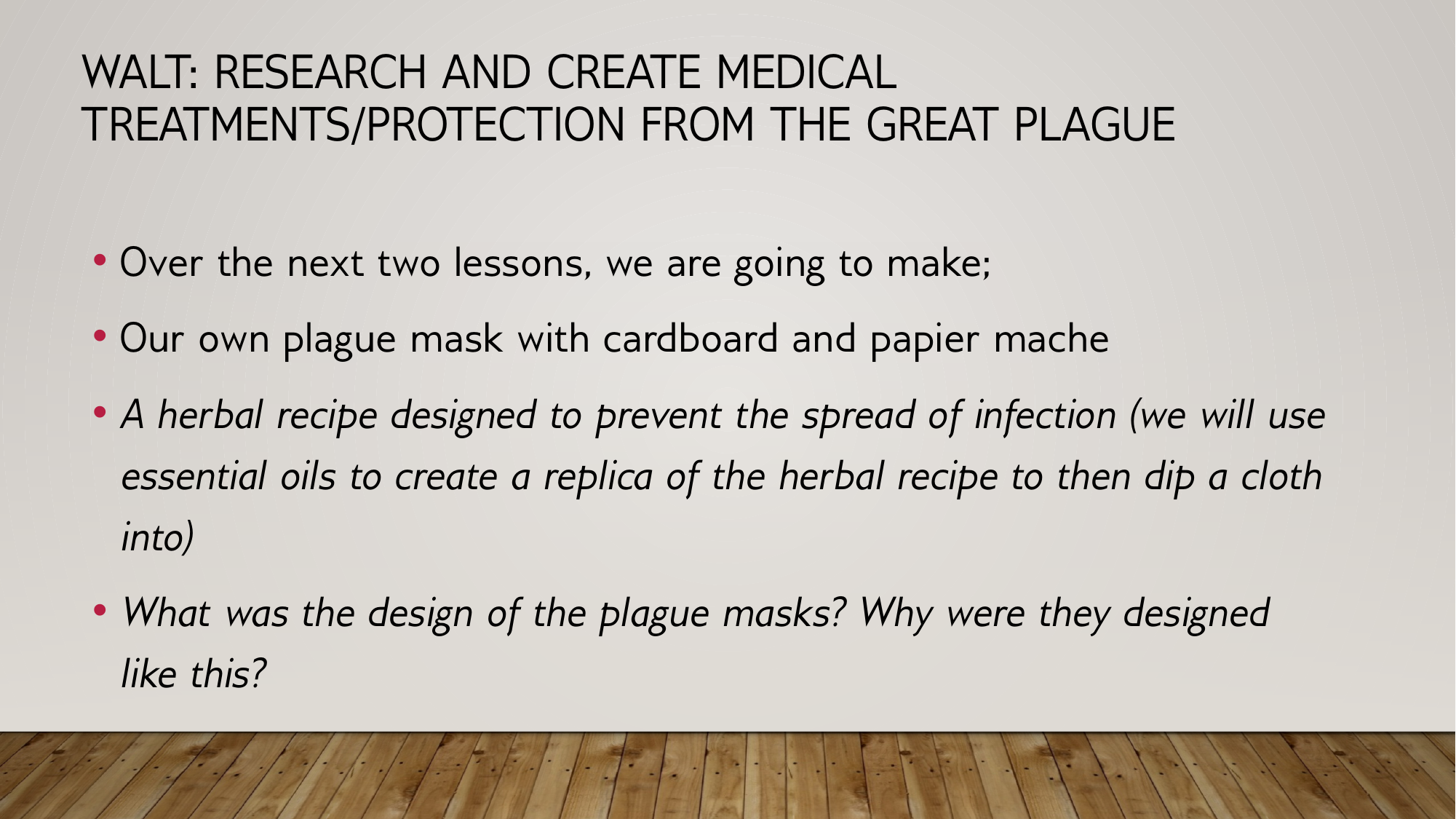

WALT: research and create medical treatments/protection from the Great Plague
Over the next two lessons, we are going to make;
Our own plague mask with cardboard and papier mache
A herbal recipe designed to prevent the spread of infection (we will use essential oils to create a replica of the herbal recipe to then dip a cloth into)
What was the design of the plague masks? Why were they designed like this?